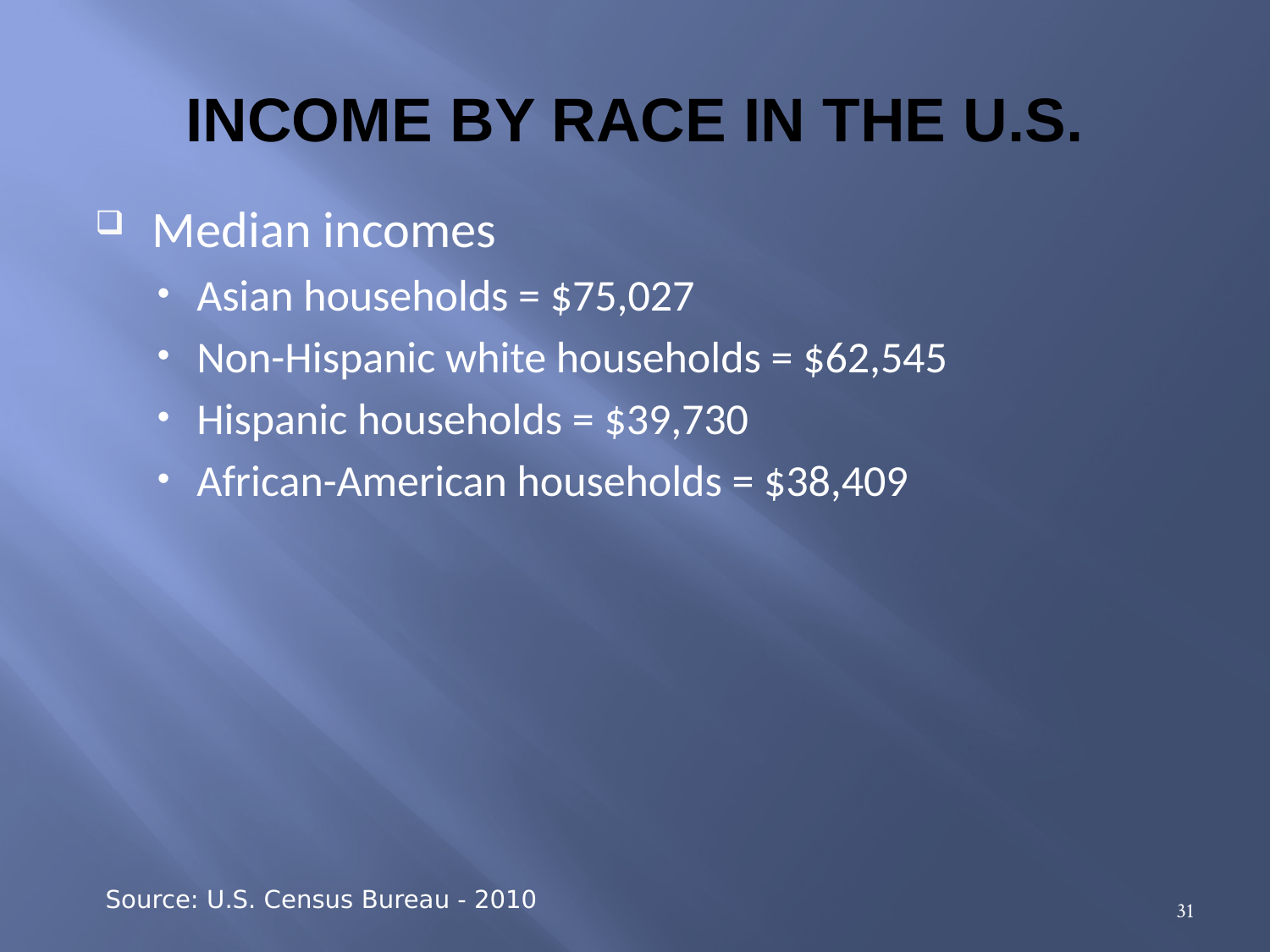

INCOME BY RACE IN THE U.S.
Median incomes
Asian households = $75,027
Non-Hispanic white households = $62,545
Hispanic households = $39,730
African-American households = $38,409
31
Source: U.S. Census Bureau - 2010